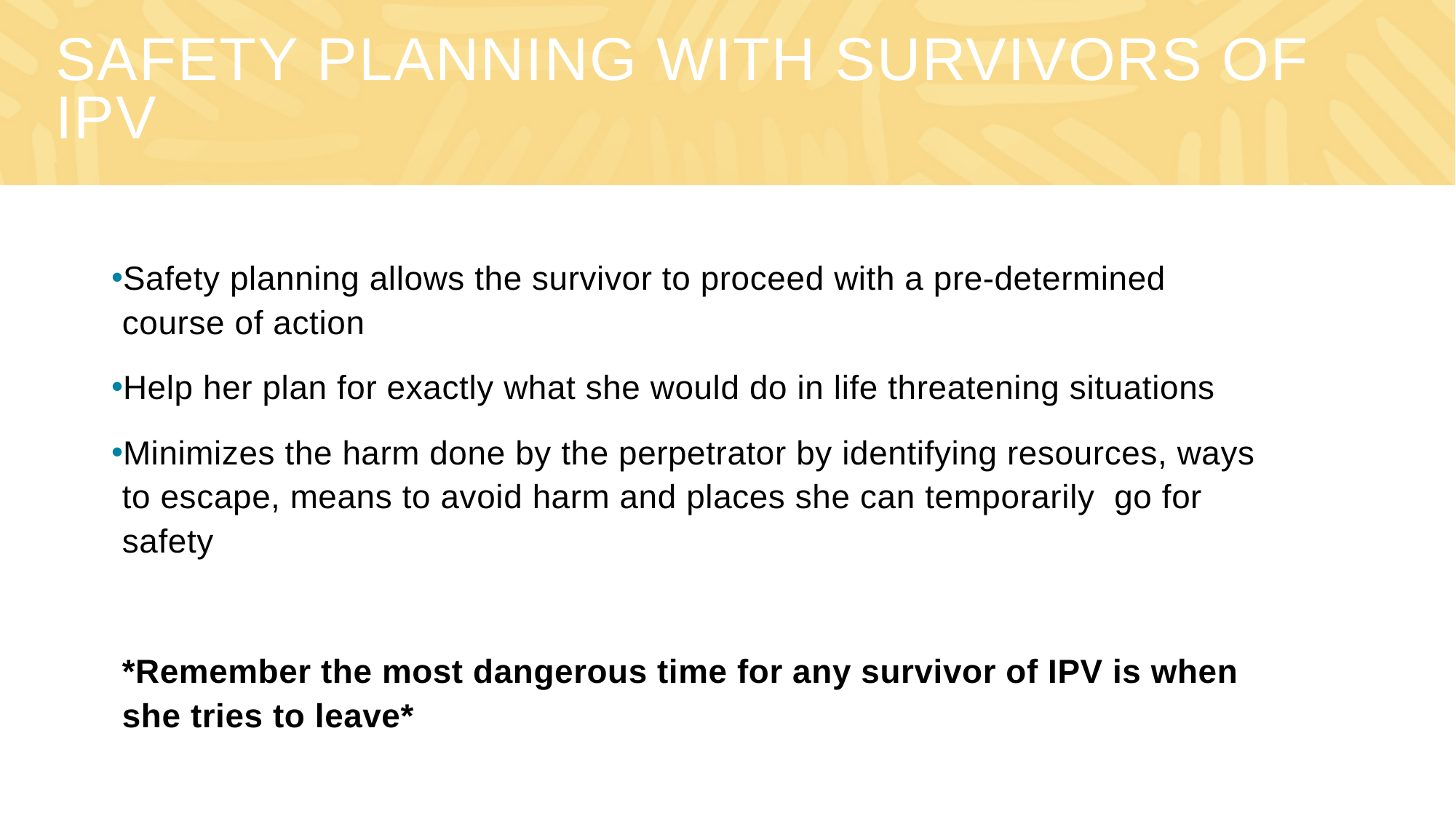

# Safety planning with survivors of ipv
Safety planning allows the survivor to proceed with a pre-determined course of action
Help her plan for exactly what she would do in life threatening situations
Minimizes the harm done by the perpetrator by identifying resources, ways to escape, means to avoid harm and places she can temporarily  go for safety

*Remember the most dangerous time for any survivor of IPV is when she tries to leave*